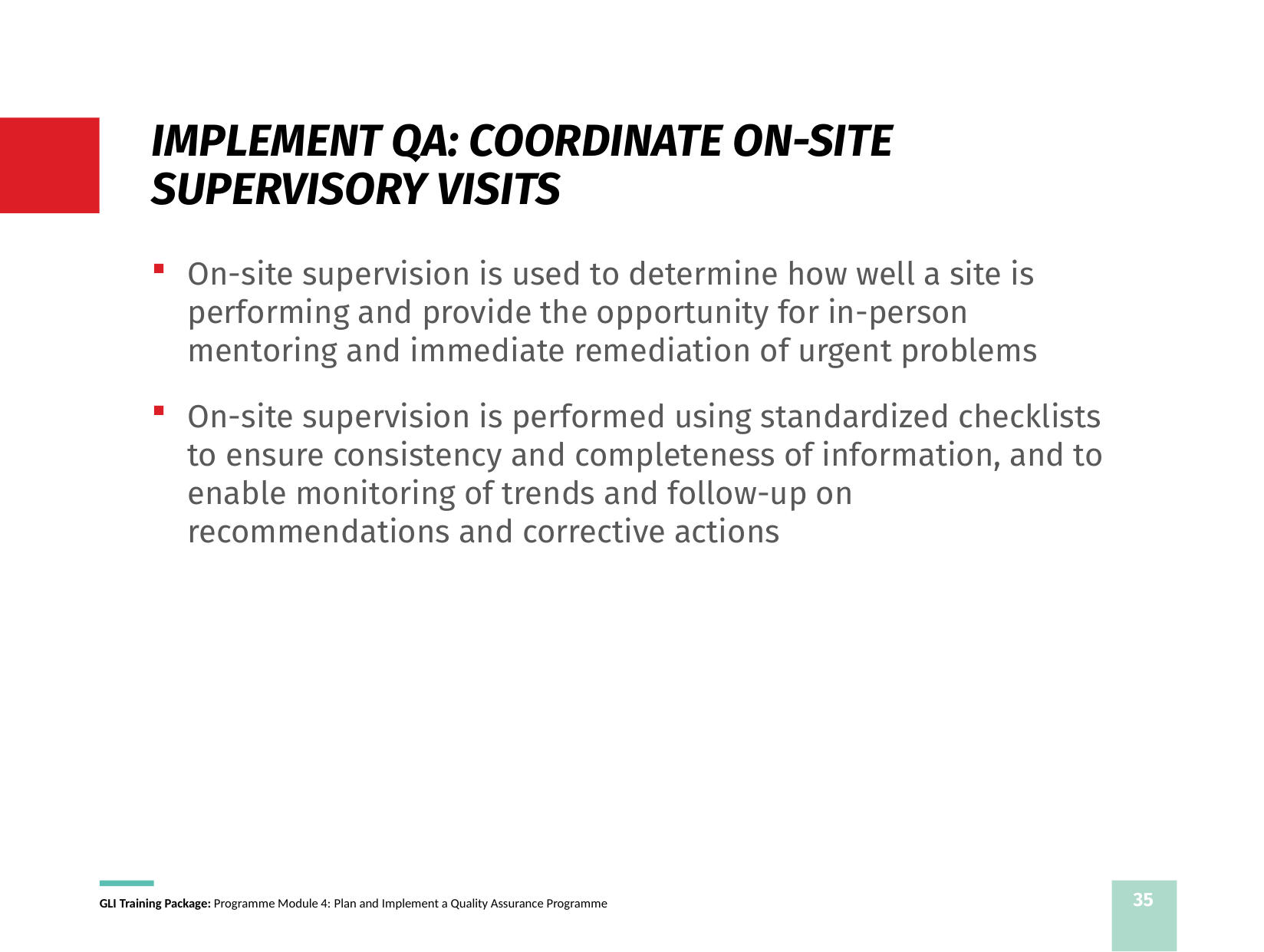

# IMPLEMENT QA: COORDINATE ON-SITE SUPERVISORY VISITS
On-site supervision is used to determine how well a site is performing and provide the opportunity for in-person mentoring and immediate remediation of urgent problems
On-site supervision is performed using standardized checklists to ensure consistency and completeness of information, and to enable monitoring of trends and follow-up on recommendations and corrective actions